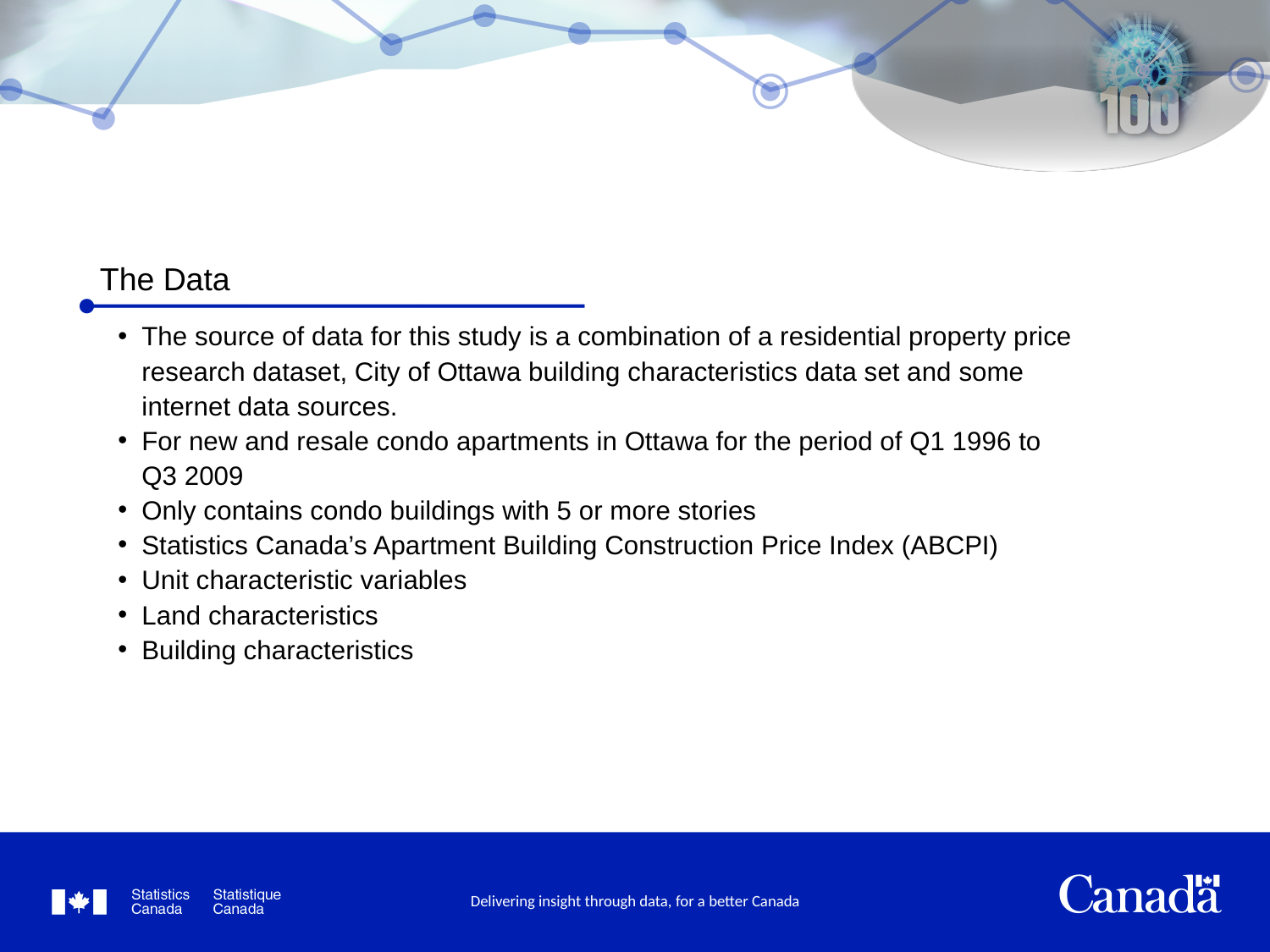

# The Data
The source of data for this study is a combination of a residential property price research dataset, City of Ottawa building characteristics data set and some internet data sources.
For new and resale condo apartments in Ottawa for the period of Q1 1996 to Q3 2009
Only contains condo buildings with 5 or more stories
Statistics Canada’s Apartment Building Construction Price Index (ABCPI)
Unit characteristic variables
Land characteristics
Building characteristics